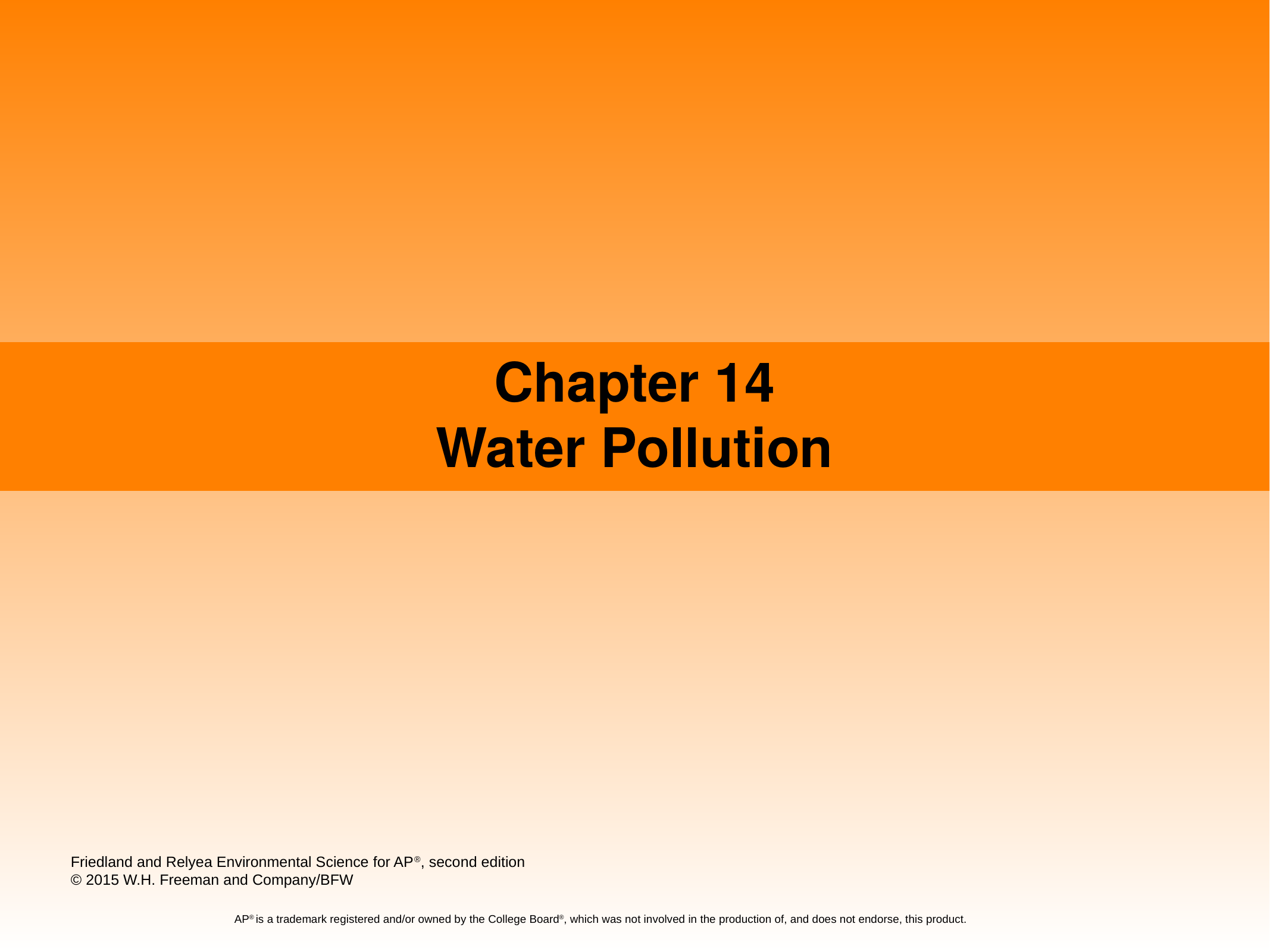

Chapter 14
Water Pollution
Friedland and Relyea Environmental Science for AP®, second edition
© 2015 W.H. Freeman and Company/BFW
AP® is a trademark registered and/or owned by the College Board®, which was not involved in the production of, and does not endorse, this product.